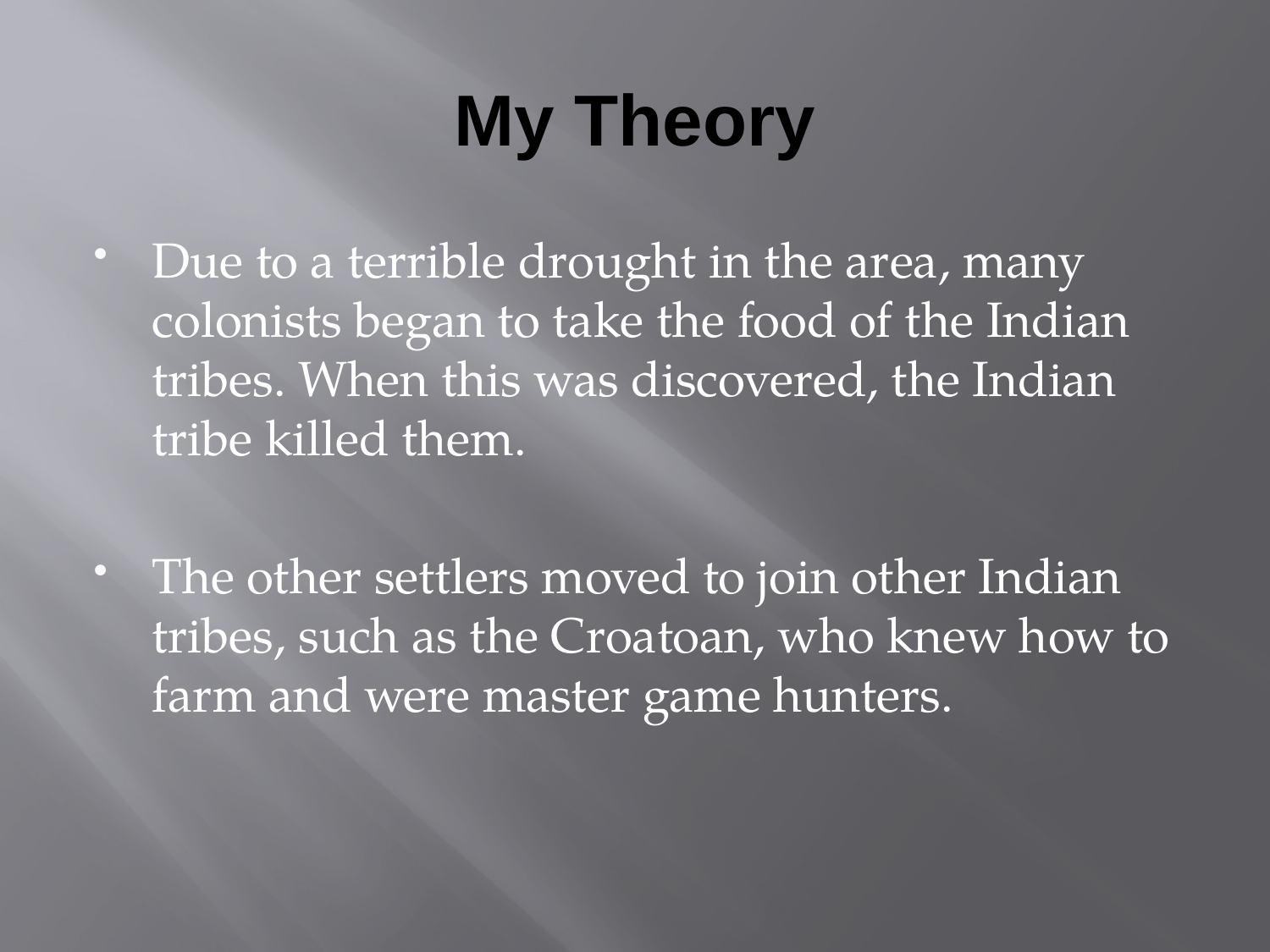

# My Theory
Due to a terrible drought in the area, many colonists began to take the food of the Indian tribes. When this was discovered, the Indian tribe killed them.

The other settlers moved to join other Indian tribes, such as the Croatoan, who knew how to farm and were master game hunters.